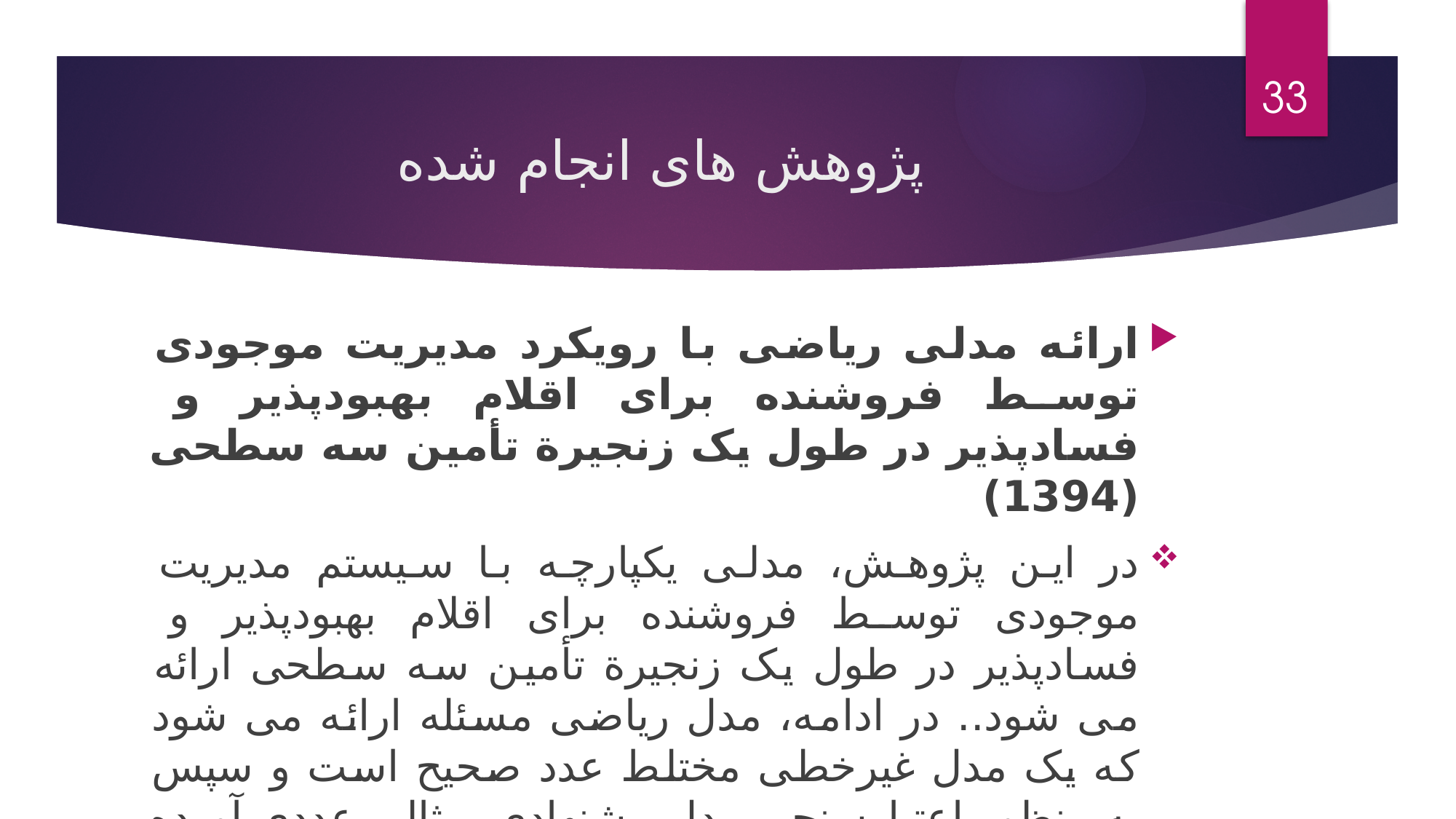

33
# پژوهش های انجام شده
ارائه مدلی ریاضی با رویکرد مدیریت موجودی توسط فروشنده برای اقلام بهبودپذیر و فسادپذیر در طول یک زنجیرة تأمین سه سطحی (1394)
در این پژوهش، مدلی یکپارچه با سیستم مدیریت موجودی توسط فروشنده برای اقلام بهبودپذیر و فسادپذیر در طول یک زنجیرة تأمین سه سطحی ارائه می شود.. در ادامه، مدل ریاضی مسئله ارائه می شود که یک مدل غیرخطی مختلط عدد صحیح است و سپس به منظور اعتبارسنجی مدل پیشنهادی، مثالی عددی آورده می شود. در این پژوهش برای حل مدل، روش فراابتکاری الگوریتم ژنتیک پیشنهاد می شود.